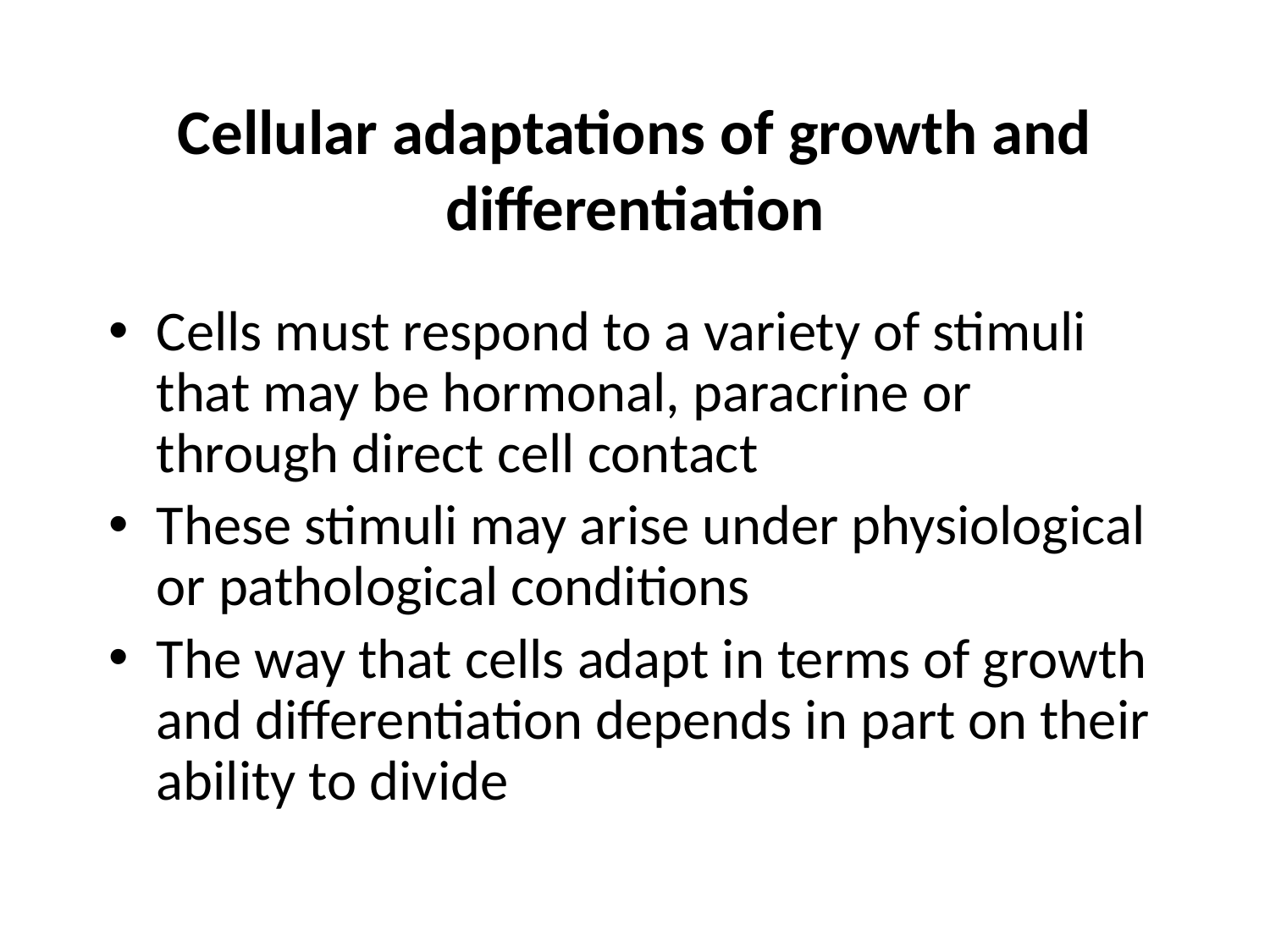

Cellular adaptations of growth and differentiation
Cells must respond to a variety of stimuli that may be hormonal, paracrine or through direct cell contact
These stimuli may arise under physiological or pathological conditions
The way that cells adapt in terms of growth and differentiation depends in part on their ability to divide